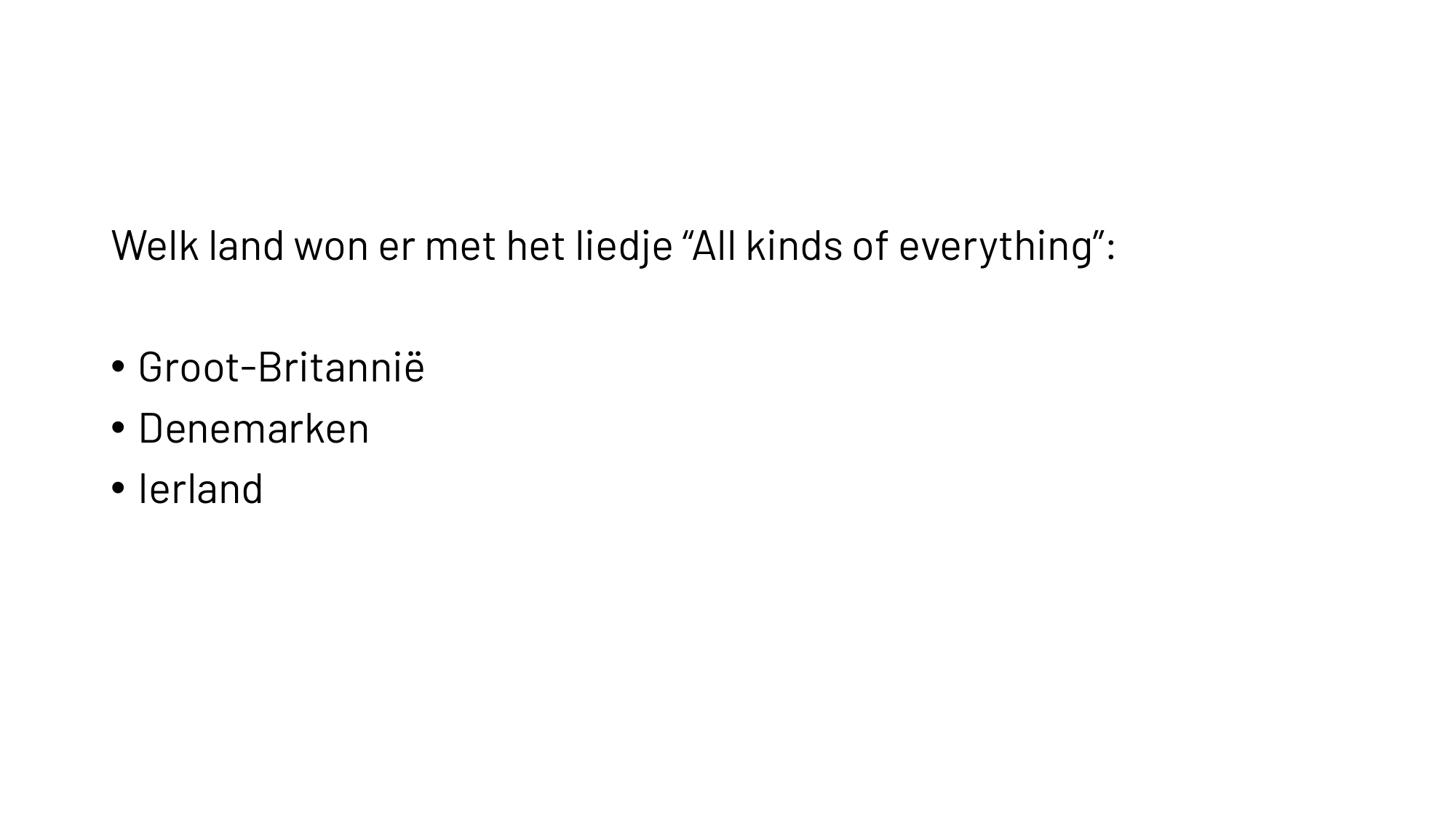

Welk land won er met het liedje “All kinds of everything”:

Groot-Britannië
Denemarken
Ierland